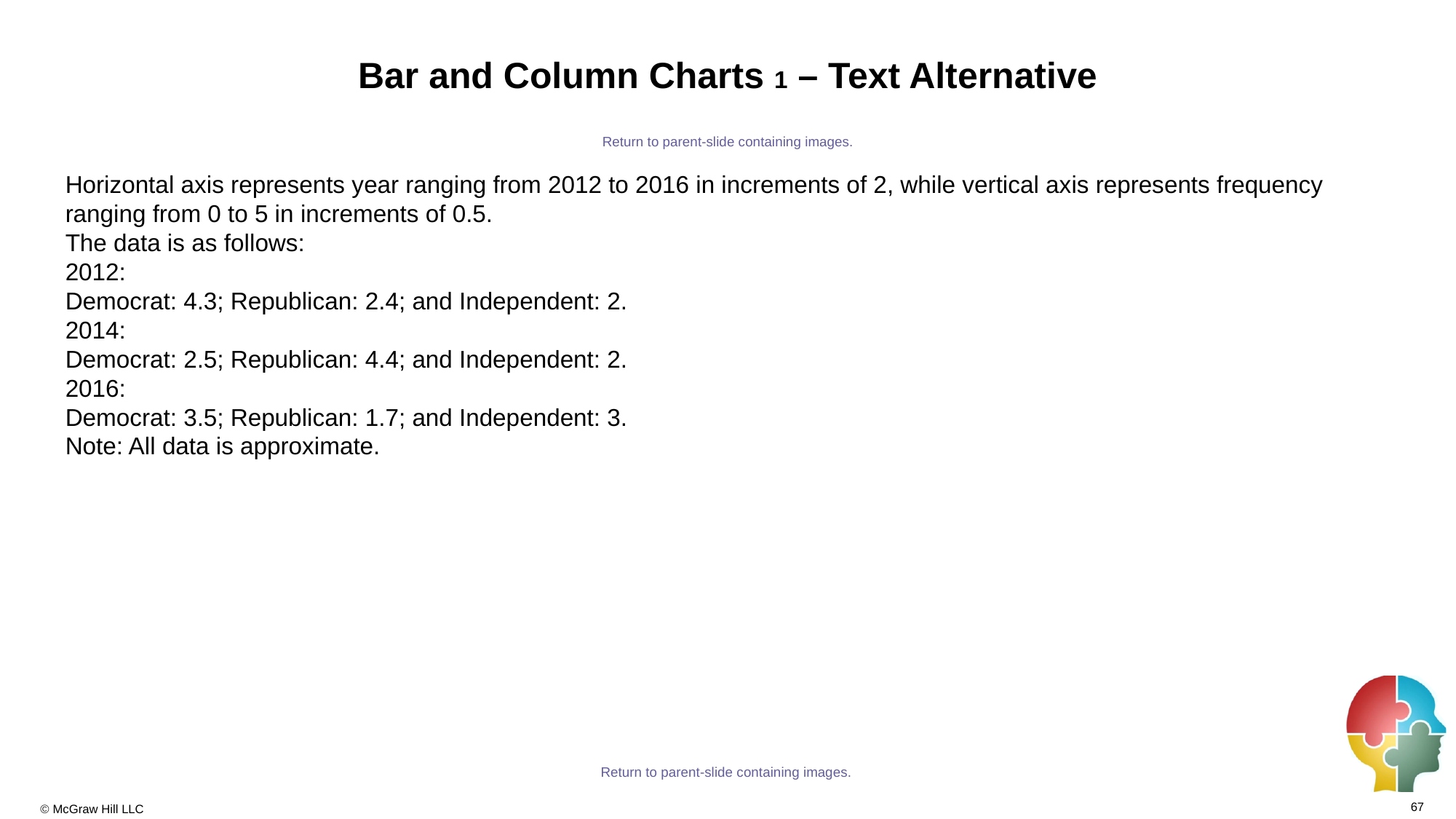

# Bar and Column Charts 1 – Text Alternative
Return to parent-slide containing images.
Horizontal axis represents year ranging from 2012 to 2016 in increments of 2, while vertical axis represents frequency ranging from 0 to 5 in increments of 0.5.
The data is as follows:
2012:
Democrat: 4.3; Republican: 2.4; and Independent: 2.
2014:
Democrat: 2.5; Republican: 4.4; and Independent: 2.
2016:
Democrat: 3.5; Republican: 1.7; and Independent: 3.
Note: All data is approximate.
Return to parent-slide containing images.
67